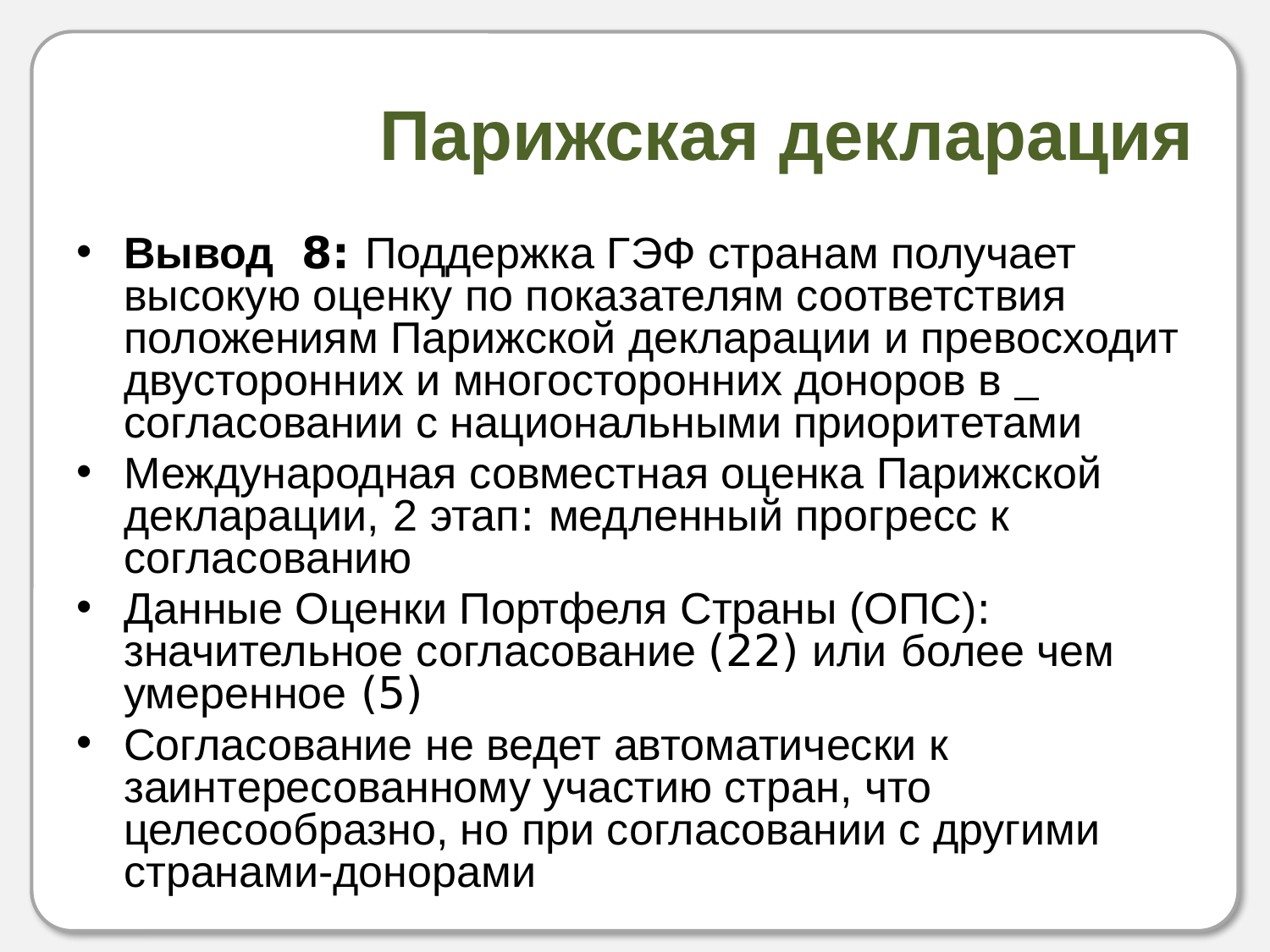

# Парижская декларация
Вывод  8: Поддержка ГЭФ странам получает высокую оценку по показателям соответствия положениям Парижской декларации и превосходит двусторонних и многосторонних доноров в    согласовании с национальными приоритетами
Международная совместная оценка Парижской декларации, 2 этап: медленный прогресс к согласованию
Данные Оценки Портфеля Страны (ОПС): значительное согласование (22) или более чем умеренное (5)
Согласование не ведет автоматически к заинтересованному участию стран, что целесообразно, но при согласовании с другими странами-донорами